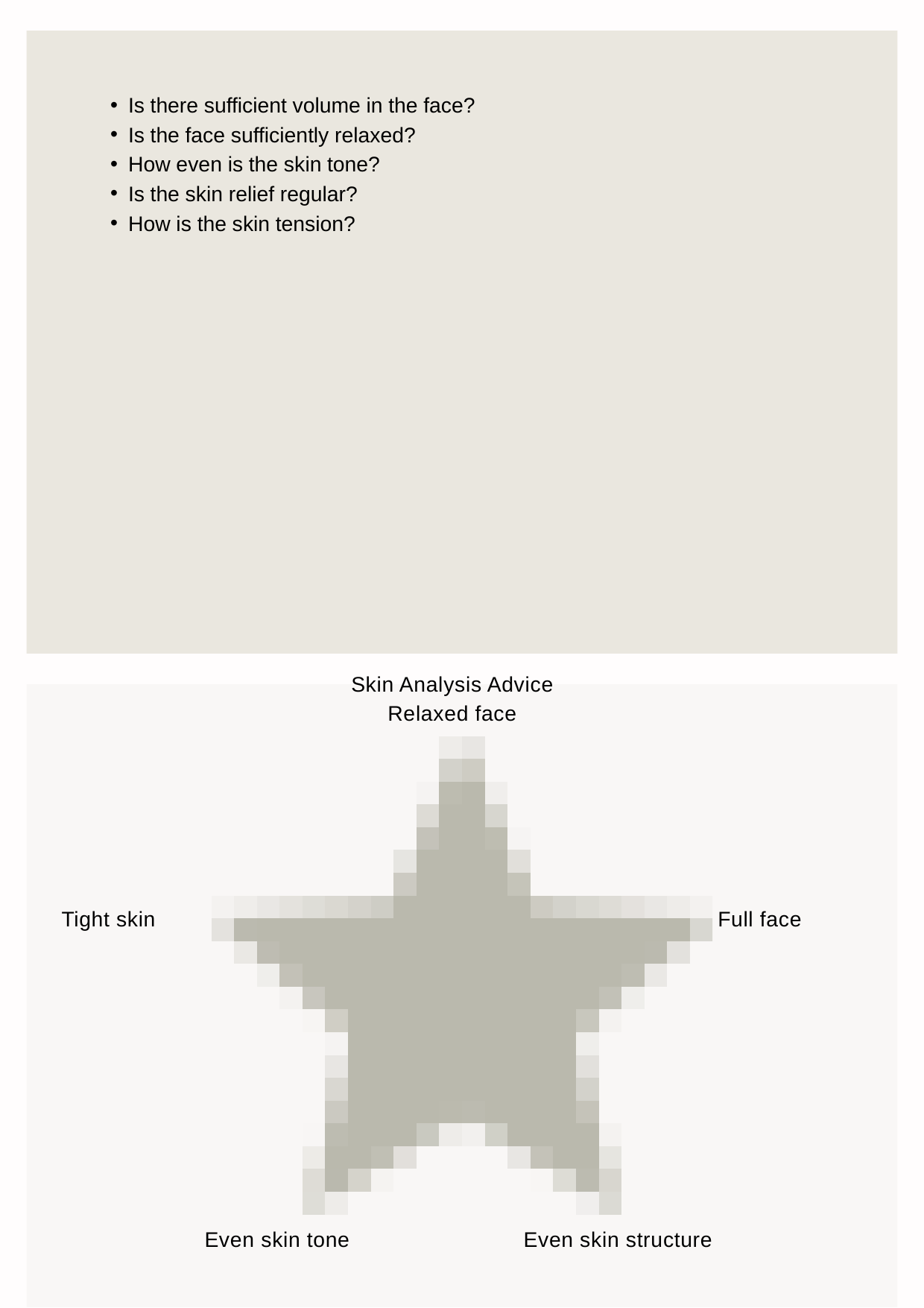

Is there sufficient volume in the face?
Is the face sufficiently relaxed?
How even is the skin tone?
Is the skin relief regular?
How is the skin tension?

Skin Analysis Advice

Relaxed face

Tight skin
Full face
Even skin tone
Even skin structure